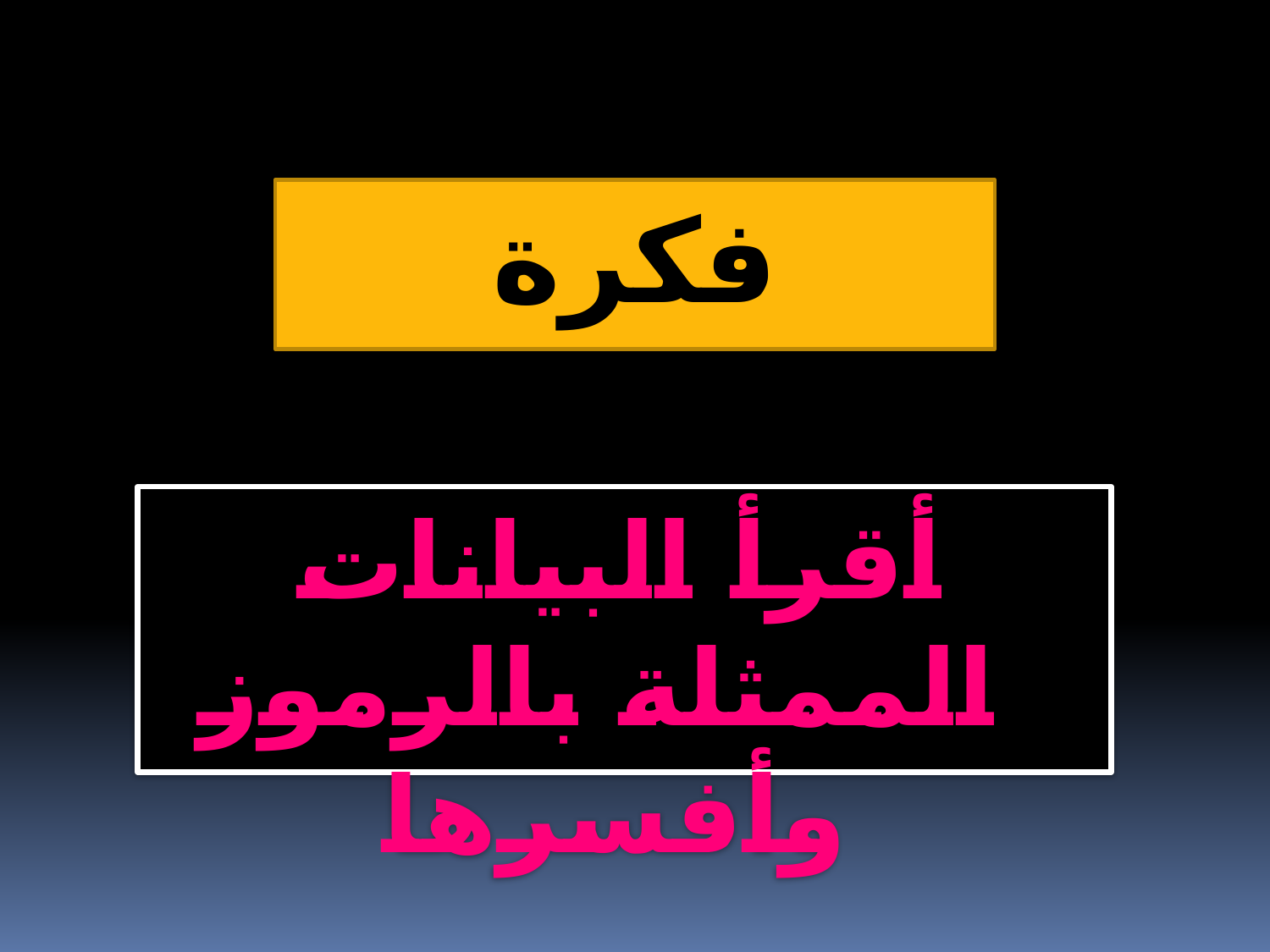

فكرة الدرس
أقرأ البيانات الممثلة بالرموز وأفسرها